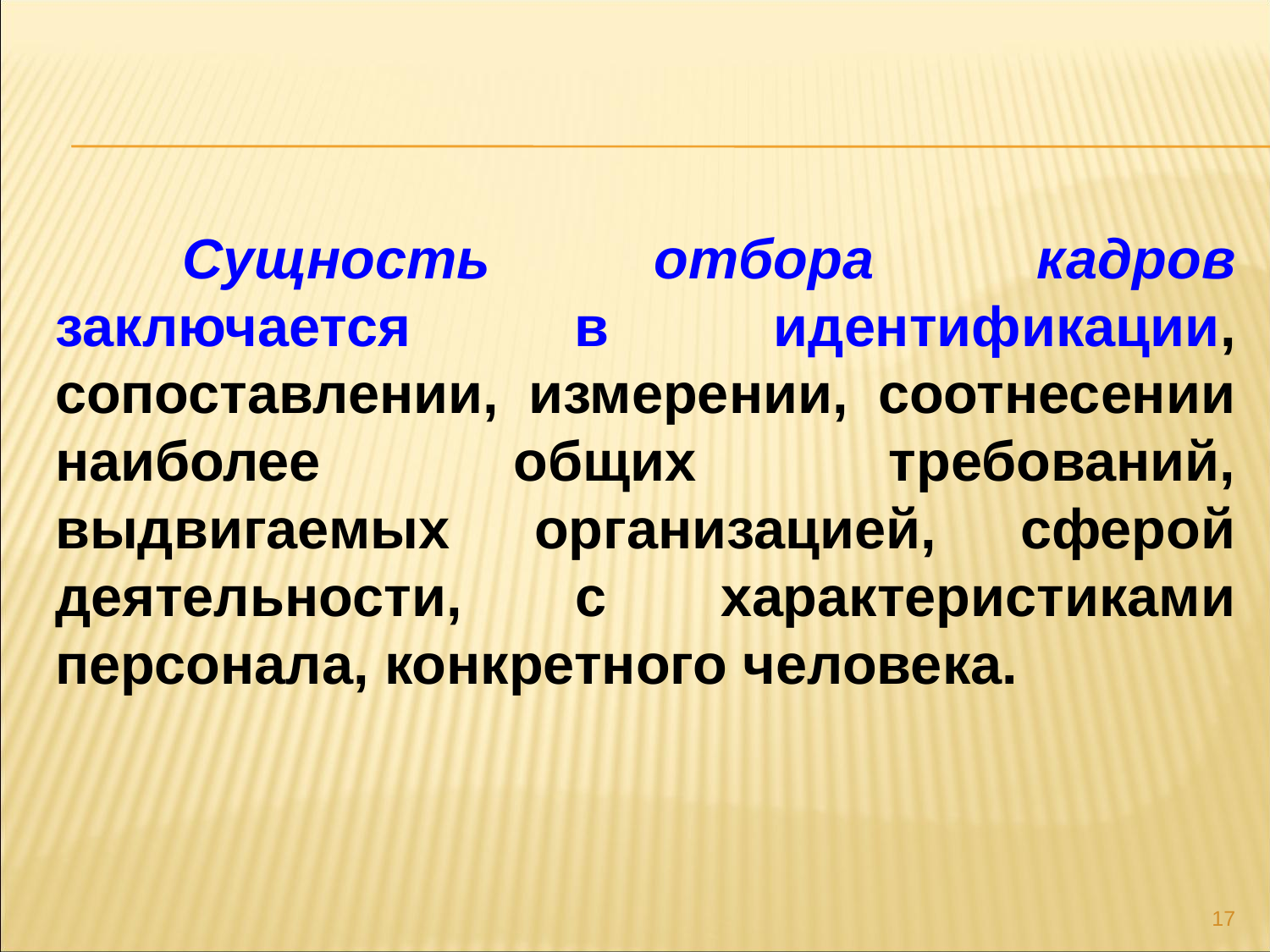

Сущность отбора кадров заключается в идентификации, сопоставлении, измерении, соотнесении наиболее общих требований, выдвигаемых организацией, сферой деятельности, с характеристиками персонала, конкретного человека.

17